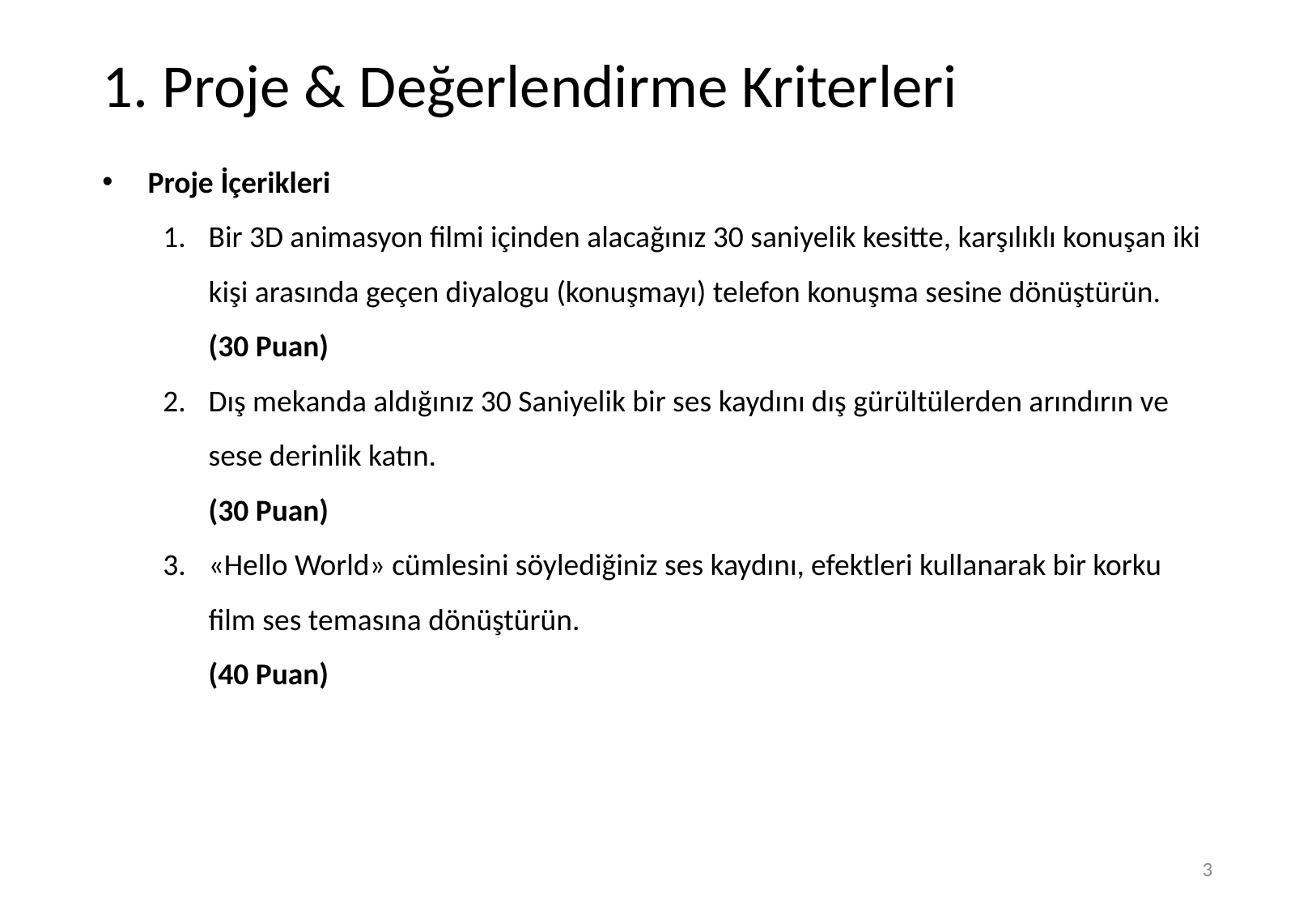

# 1. Proje & Değerlendirme Kriterleri
Proje İçerikleri
Bir 3D animasyon filmi içinden alacağınız 30 saniyelik kesitte, karşılıklı konuşan iki kişi arasında geçen diyalogu (konuşmayı) telefon konuşma sesine dönüştürün.
(30 Puan)
Dış mekanda aldığınız 30 Saniyelik bir ses kaydını dış gürültülerden arındırın ve sese derinlik katın.
(30 Puan)
«Hello World» cümlesini söylediğiniz ses kaydını, efektleri kullanarak bir korku film ses temasına dönüştürün.
(40 Puan)
3